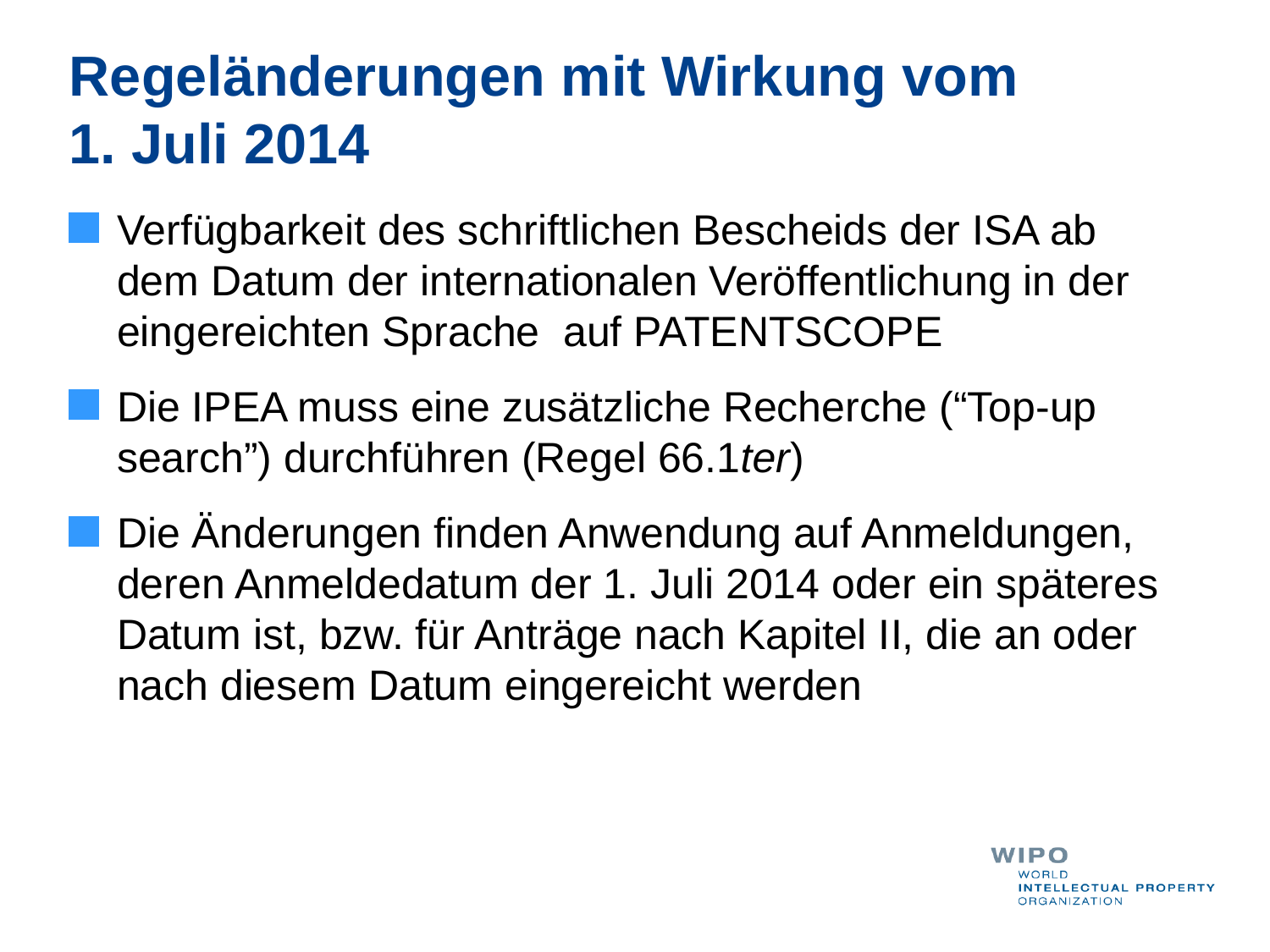

# Regeländerungen mit Wirkung vom 1. Juli 2014
Verfügbarkeit des schriftlichen Bescheids der ISA ab dem Datum der internationalen Veröffentlichung in der eingereichten Sprache  auf PATENTSCOPE
Die IPEA muss eine zusätzliche Recherche (“Top-up search”) durchführen (Regel 66.1ter)
Die Änderungen finden Anwendung auf Anmeldungen, deren Anmeldedatum der 1. Juli 2014 oder ein späteres Datum ist, bzw. für Anträge nach Kapitel II, die an oder nach diesem Datum eingereicht werden